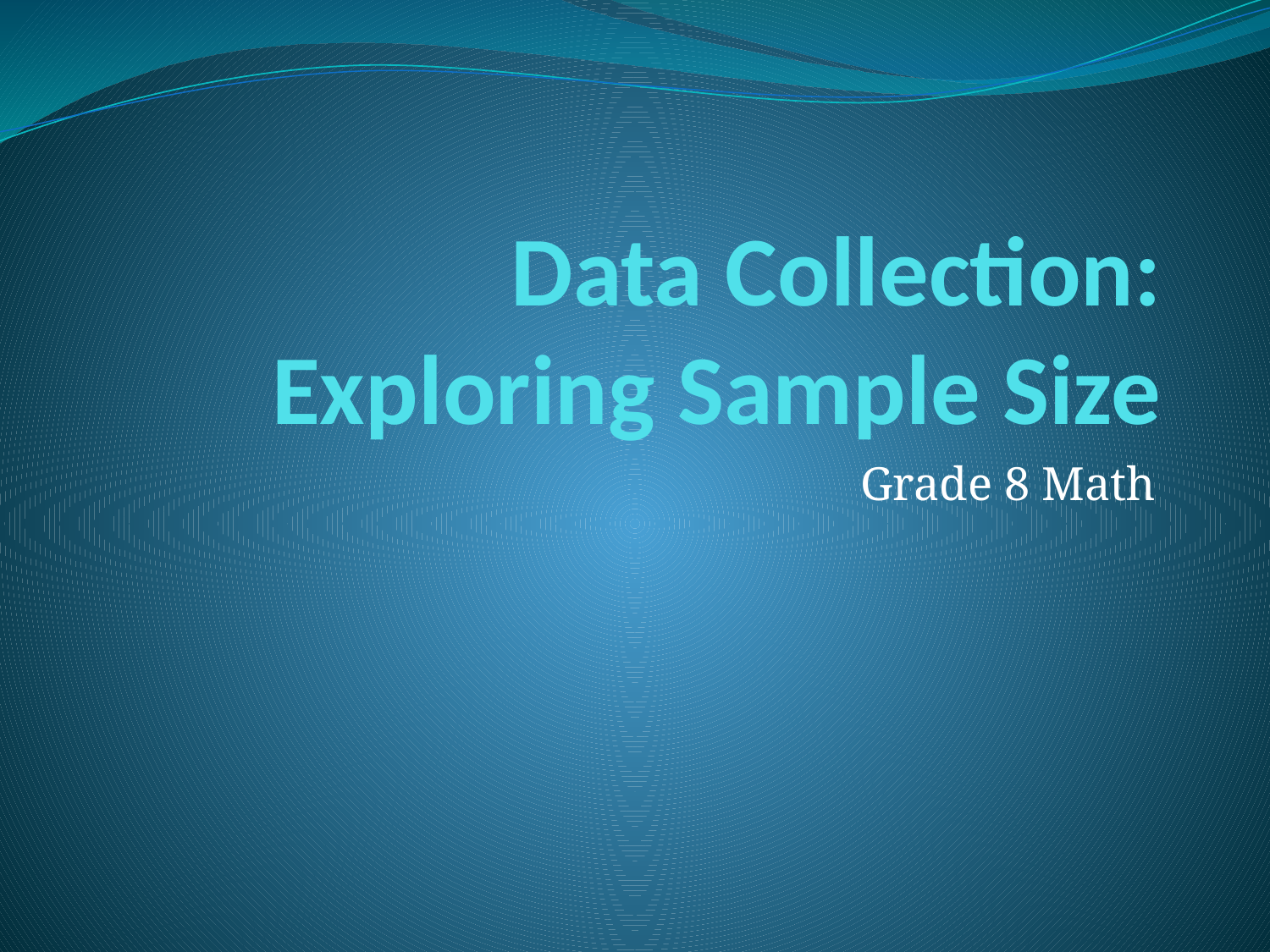

# Data Collection: Exploring Sample Size
Grade 8 Math